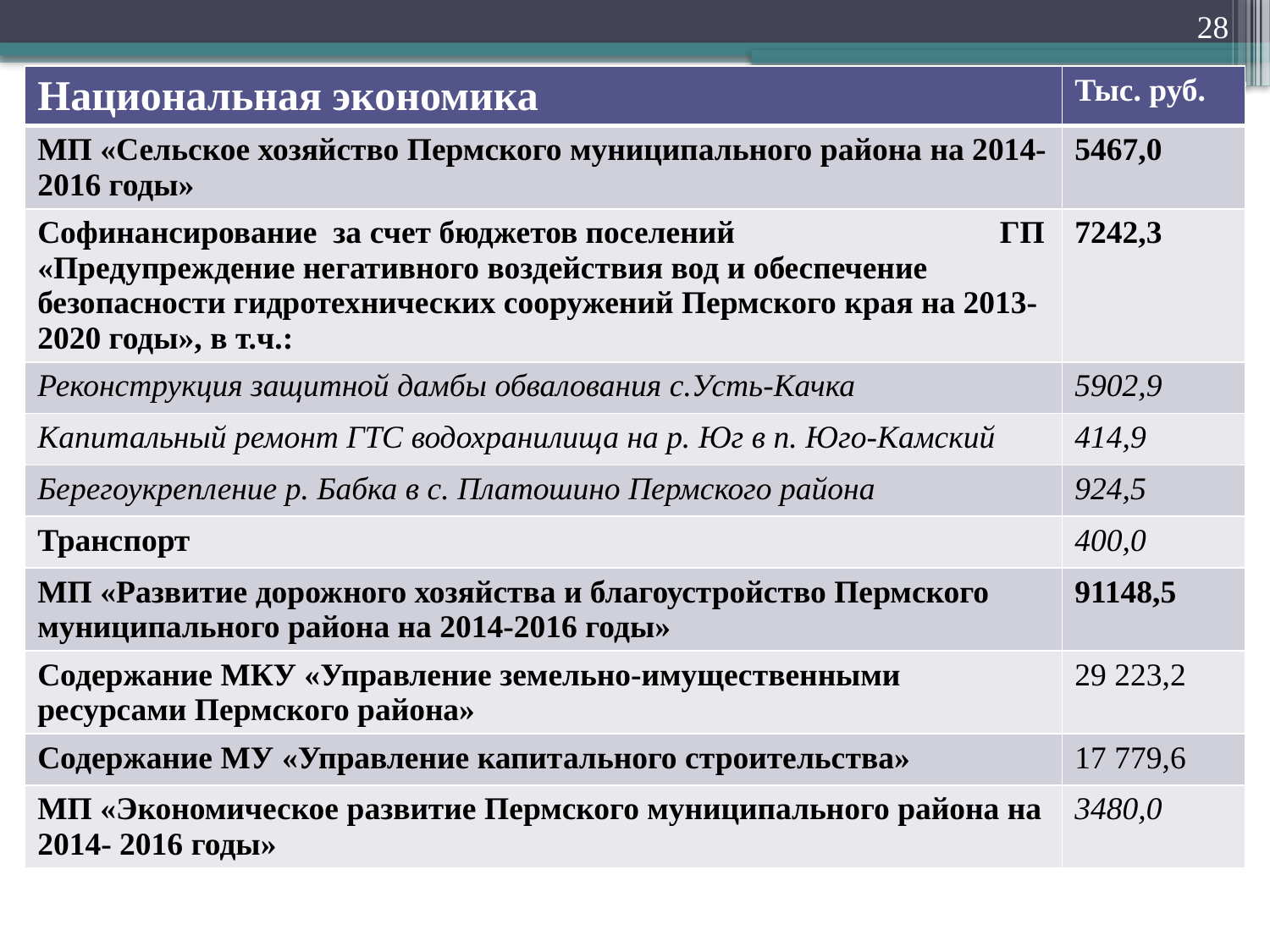

28
| Национальная экономика | Тыс. руб. |
| --- | --- |
| МП «Сельское хозяйство Пермского муниципального района на 2014-2016 годы» | 5467,0 |
| Софинансирование за счет бюджетов поселений ГП «Предупреждение негативного воздействия вод и обеспечение безопасности гидротехнических сооружений Пермского края на 2013-2020 годы», в т.ч.: | 7242,3 |
| Реконструкция защитной дамбы обвалования с.Усть-Качка | 5902,9 |
| Капитальный ремонт ГТС водохранилища на р. Юг в п. Юго-Камский | 414,9 |
| Берегоукрепление р. Бабка в с. Платошино Пермского района | 924,5 |
| Транспорт | 400,0 |
| МП «Развитие дорожного хозяйства и благоустройство Пермского муниципального района на 2014-2016 годы» | 91148,5 |
| Содержание МКУ «Управление земельно-имущественными ресурсами Пермского района» | 29 223,2 |
| Содержание МУ «Управление капитального строительства» | 17 779,6 |
| МП «Экономическое развитие Пермского муниципального района на 2014- 2016 годы» | 3480,0 |